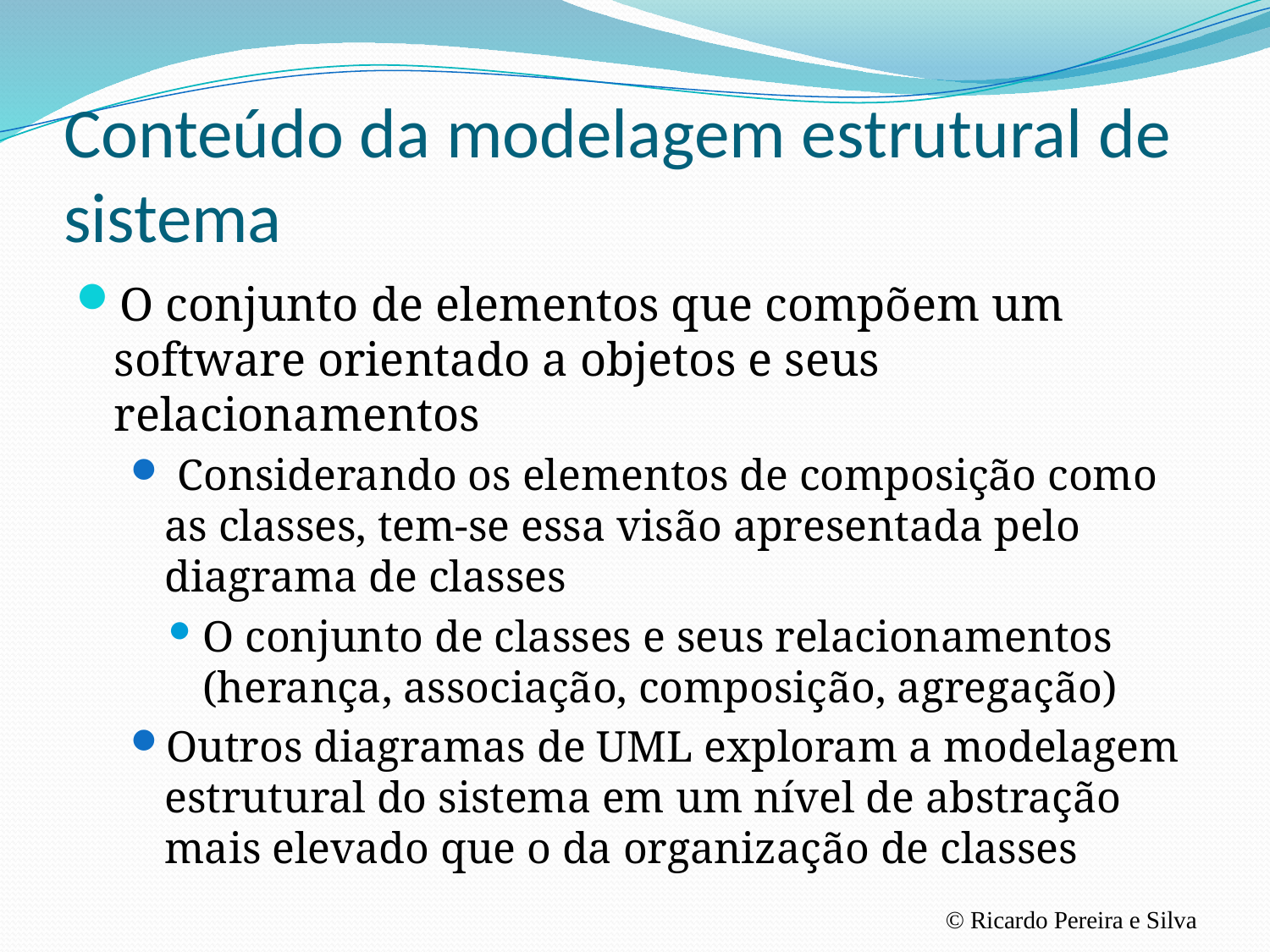

# Conteúdo da modelagem estrutural de sistema
O conjunto de elementos que compõem um software orientado a objetos e seus relacionamentos
 Considerando os elementos de composição como as classes, tem-se essa visão apresentada pelo diagrama de classes
O conjunto de classes e seus relacionamentos (herança, associação, composição, agregação)
Outros diagramas de UML exploram a modelagem estrutural do sistema em um nível de abstração mais elevado que o da organização de classes
© Ricardo Pereira e Silva